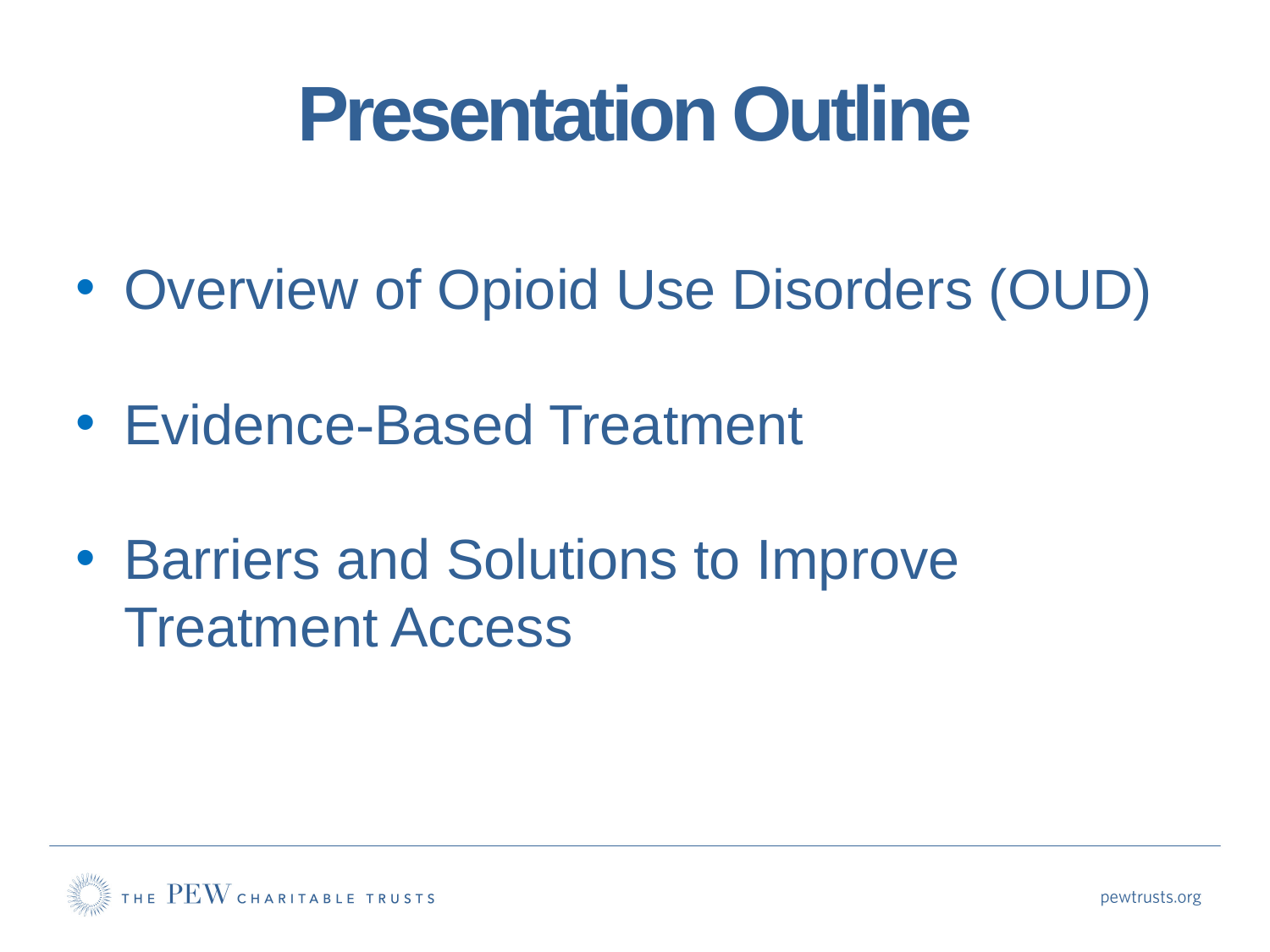

# Presentation Outline
Overview of Opioid Use Disorders (OUD)

Evidence-Based Treatment

Barriers and Solutions to Improve Treatment Access